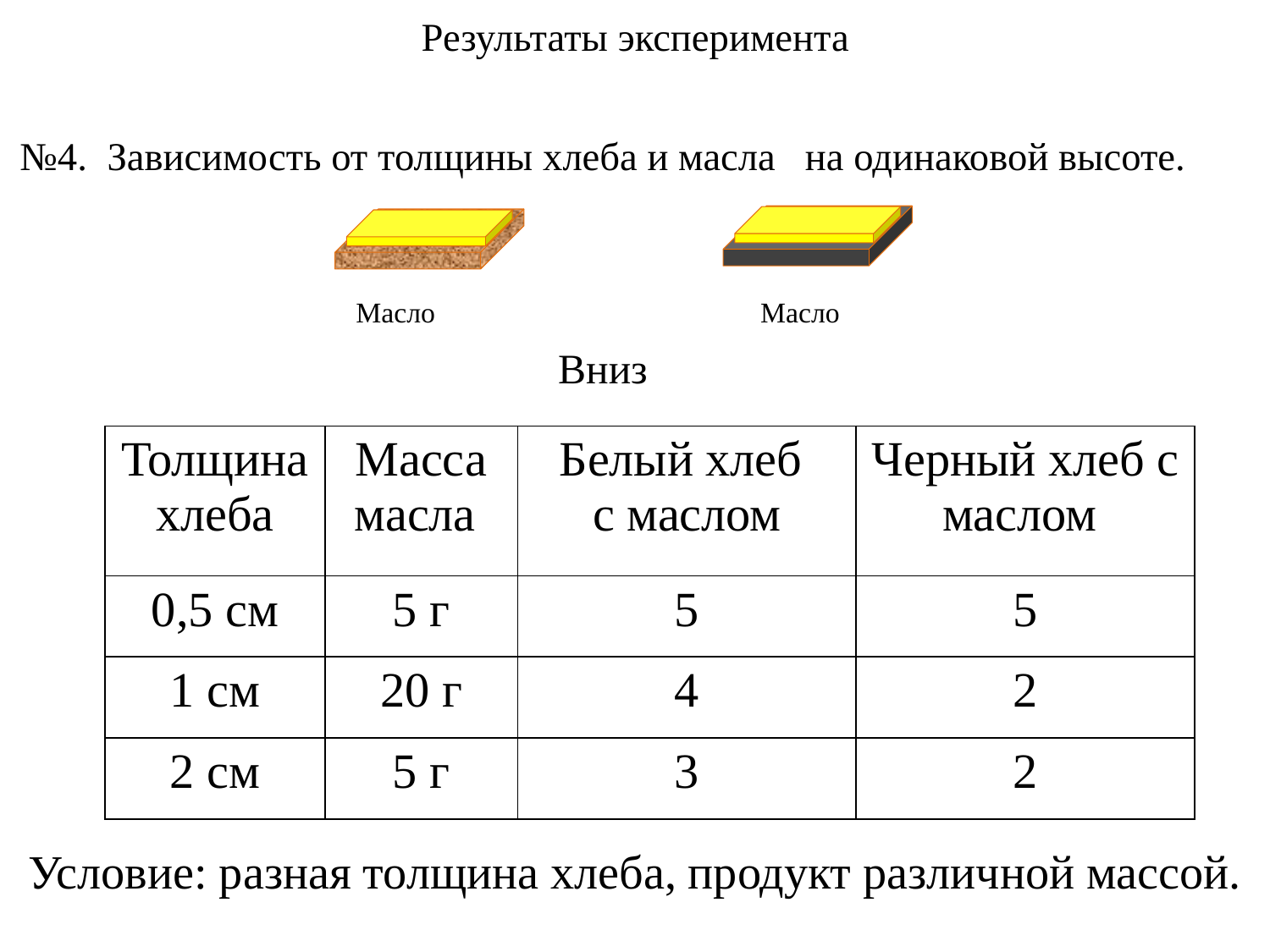

Результаты эксперимента
№4.  Зависимость от толщины хлеба и масла   на одинаковой высоте.

 Масло
 Масло
Вниз
| Толщина хлеба | Масса масла | Белый хлеб с маслом | Черный хлеб с маслом |
| --- | --- | --- | --- |
| 0,5 см | 5 г | 5 | 5 |
| 1 см | 20 г | 4 | 2 |
| 2 см | 5 г | 3 | 2 |
Условие: разная толщина хлеба, продукт различной массой.